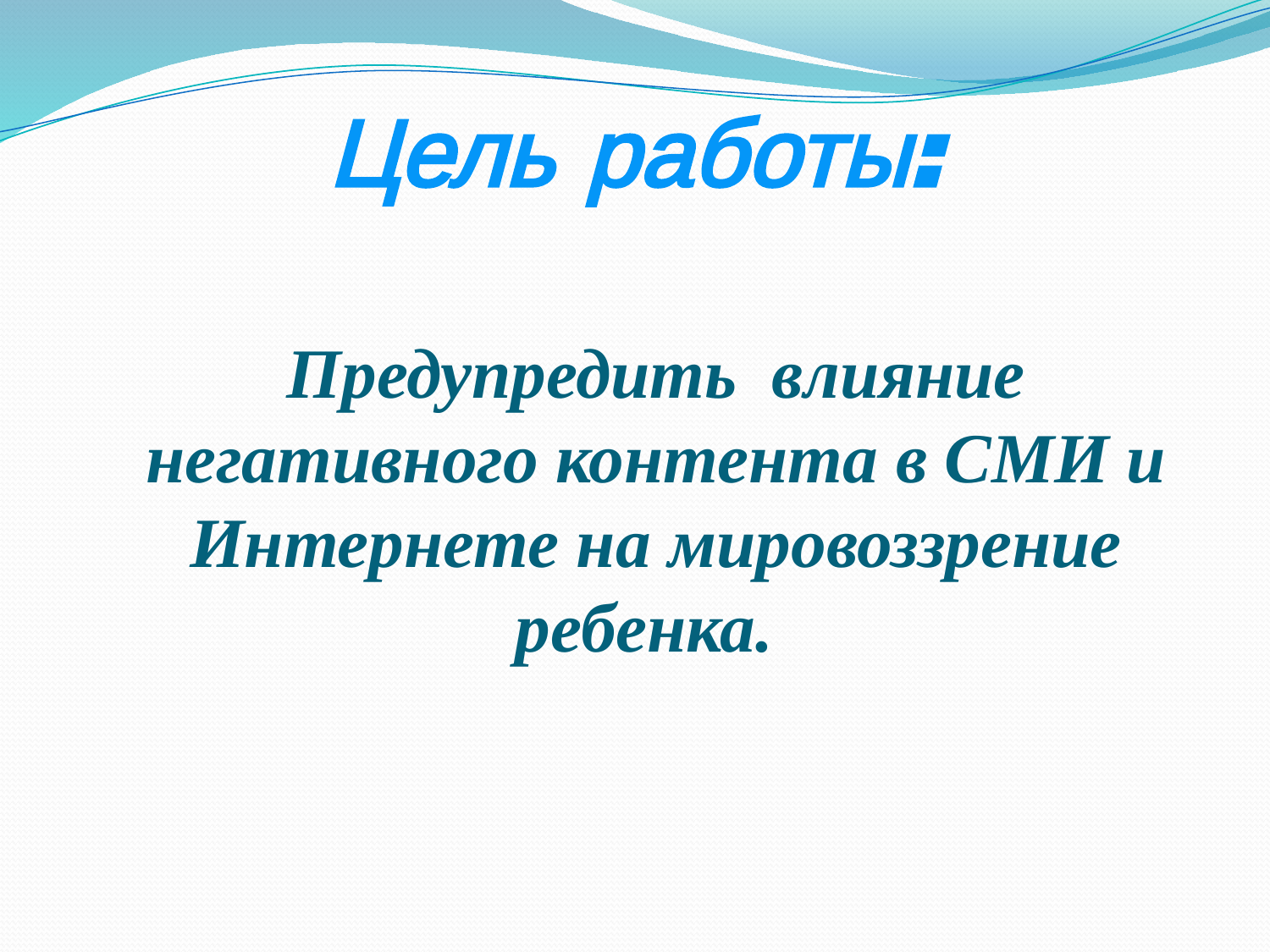

Цель работы:

# Предупредить  влияние негативного контента в СМИ и Интернете на мировоззрение ребенка.